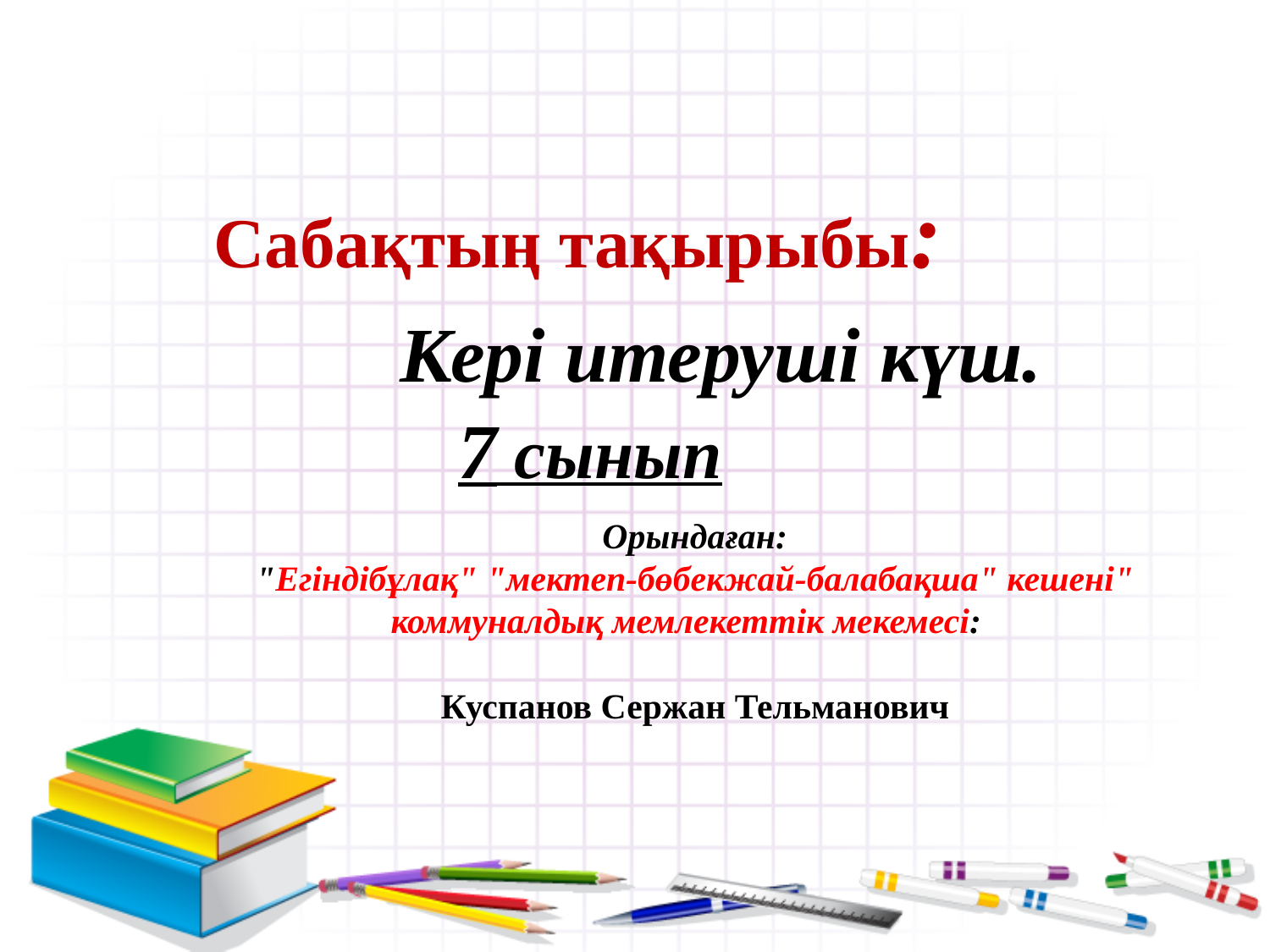

Сабақтың тақырыбы:
           Кері итеруші күш.
7 сынып
# Орындаған: "Егіндібұлақ" "мектеп-бөбекжай-балабақша" кешені" коммуналдық мемлекеттік мекемесі: Куспанов Сержан Тельманович